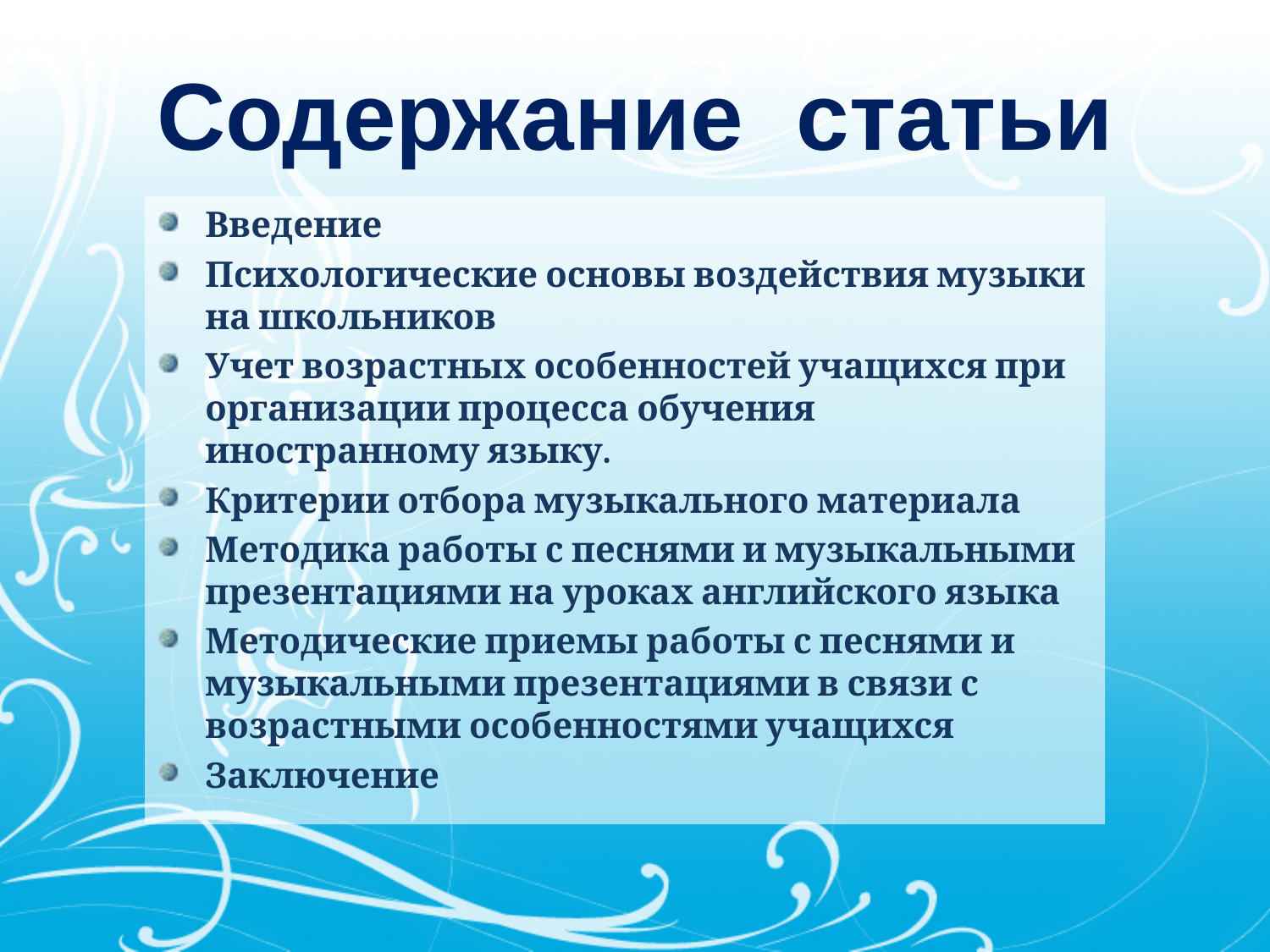

# Содержание  статьи
Введение
Психологические основы воздействия музыки на школьников
Учет возрастных особенностей учащихся при организации процесса обучения иностранному языку.
Критерии отбора музыкального материала
Методика работы с песнями и музыкальными презентациями на уроках английского языка
Методические приемы работы с песнями и музыкальными презентациями в связи с возрастными особенностями учащихся
Заключение